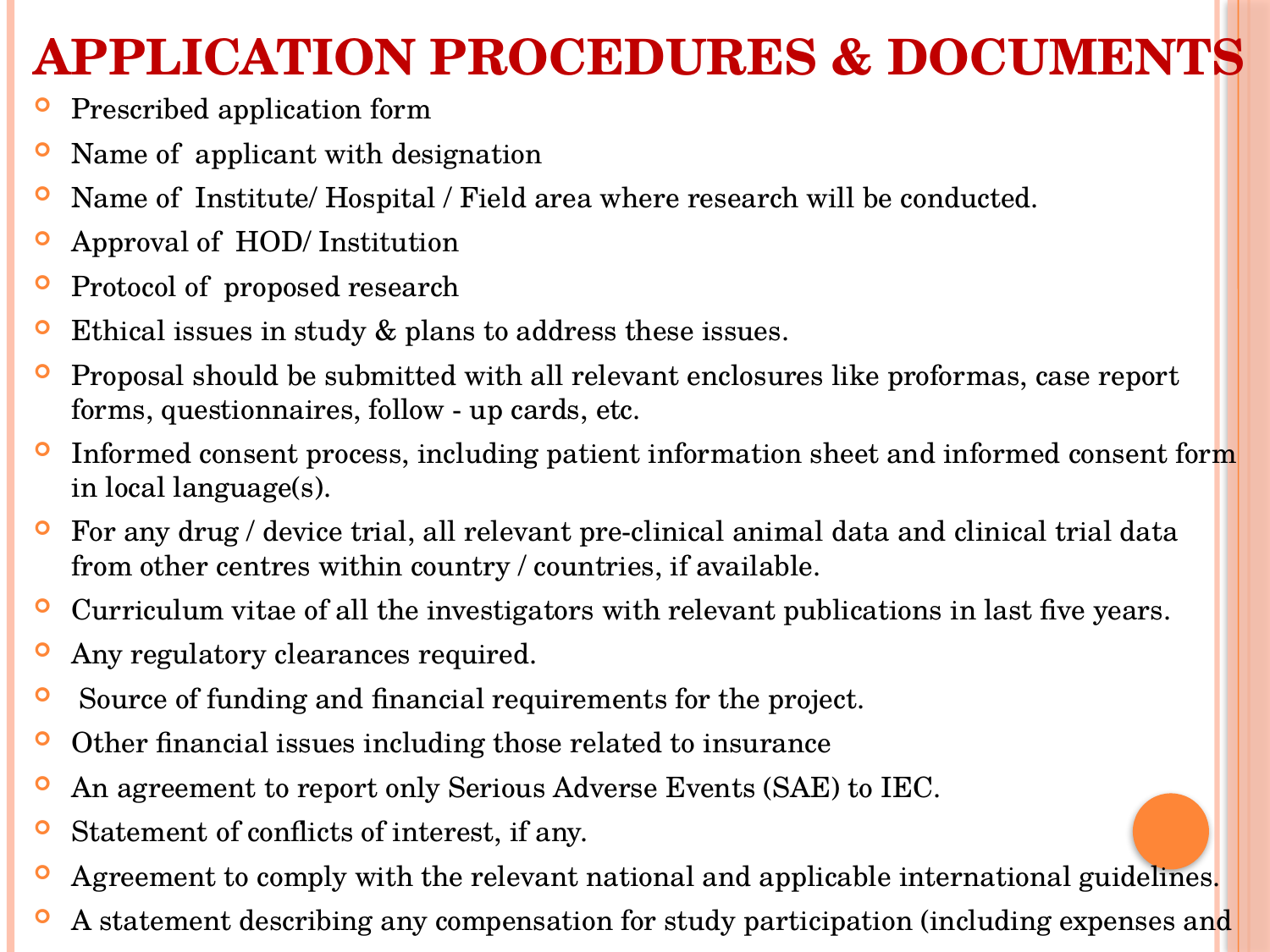

# Application Procedures & Documents
Prescribed application form
Name of  applicant with designation
Name of  Institute/ Hospital / Field area where research will be conducted.
Approval of  HOD/ Institution
Protocol of  proposed research
Ethical issues in study & plans to address these issues.
Proposal should be submitted with all relevant enclosures like proformas, case report forms, questionnaires, follow - up cards, etc.
Informed consent process, including patient information sheet and informed consent form in local language(s).
For any drug / device trial, all relevant pre-clinical animal data and clinical trial data from other centres within country / countries, if available.
Curriculum vitae of all the investigators with relevant publications in last five years.
Any regulatory clearances required.
 Source of funding and financial requirements for the project.
Other financial issues including those related to insurance
An agreement to report only Serious Adverse Events (SAE) to IEC.
Statement of conflicts of interest, if any.
Agreement to comply with the relevant national and applicable international guidelines.
A statement describing any compensation for study participation (including expenses and